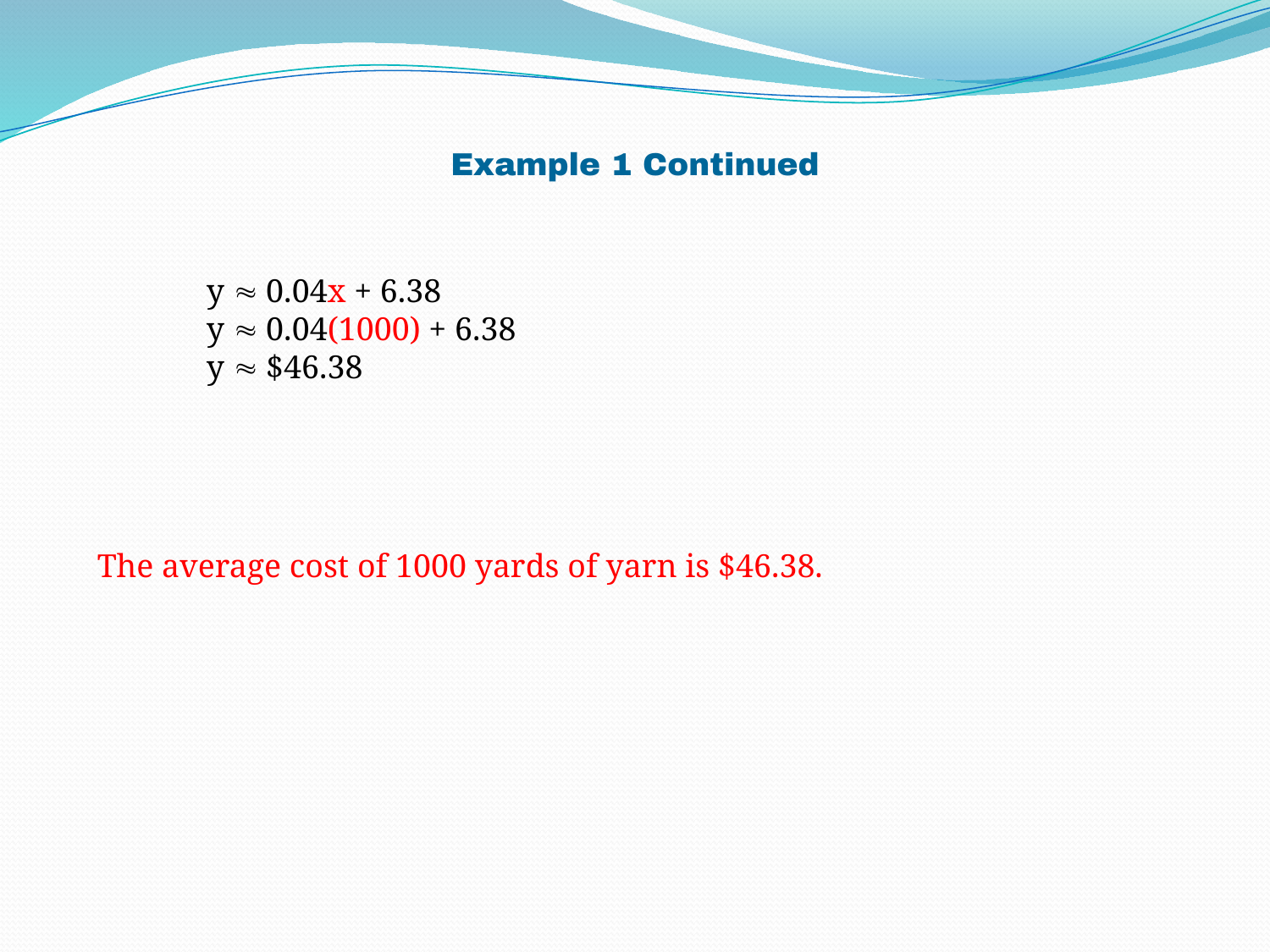

Example 1 Continued
y ≈ 0.04x + 6.38
y ≈ 0.04(1000) + 6.38
y ≈ $46.38
The average cost of 1000 yards of yarn is $46.38.